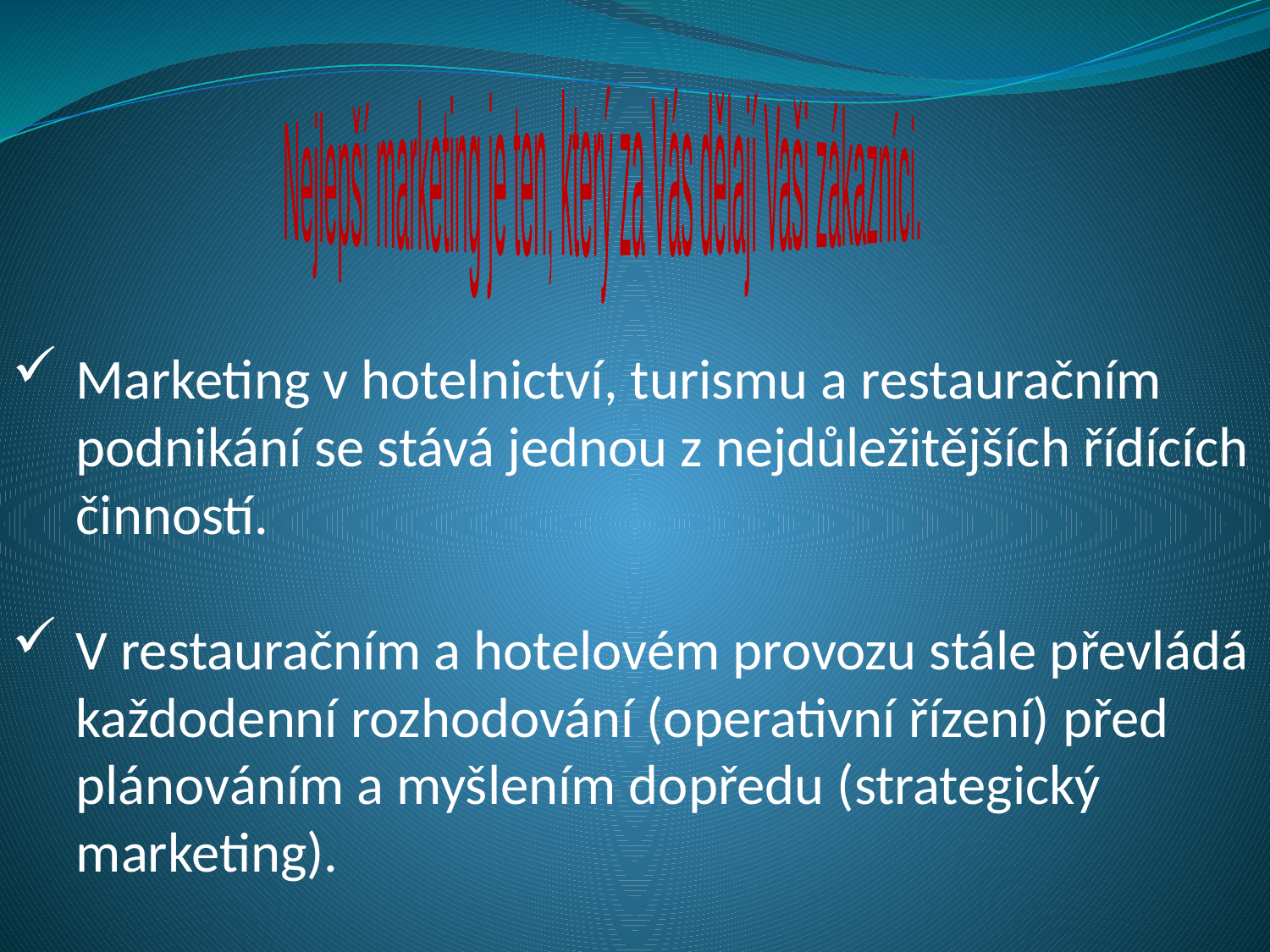

Nejlepší marketing je ten, který za Vás dělají Vaši zákazníci.
Marketing v hotelnictví, turismu a restauračním podnikání se stává jednou z nejdůležitějších řídících činností.

V restauračním a hotelovém provozu stále převládá každodenní rozhodování (operativní řízení) před plánováním a myšlením dopředu (strategický marketing).